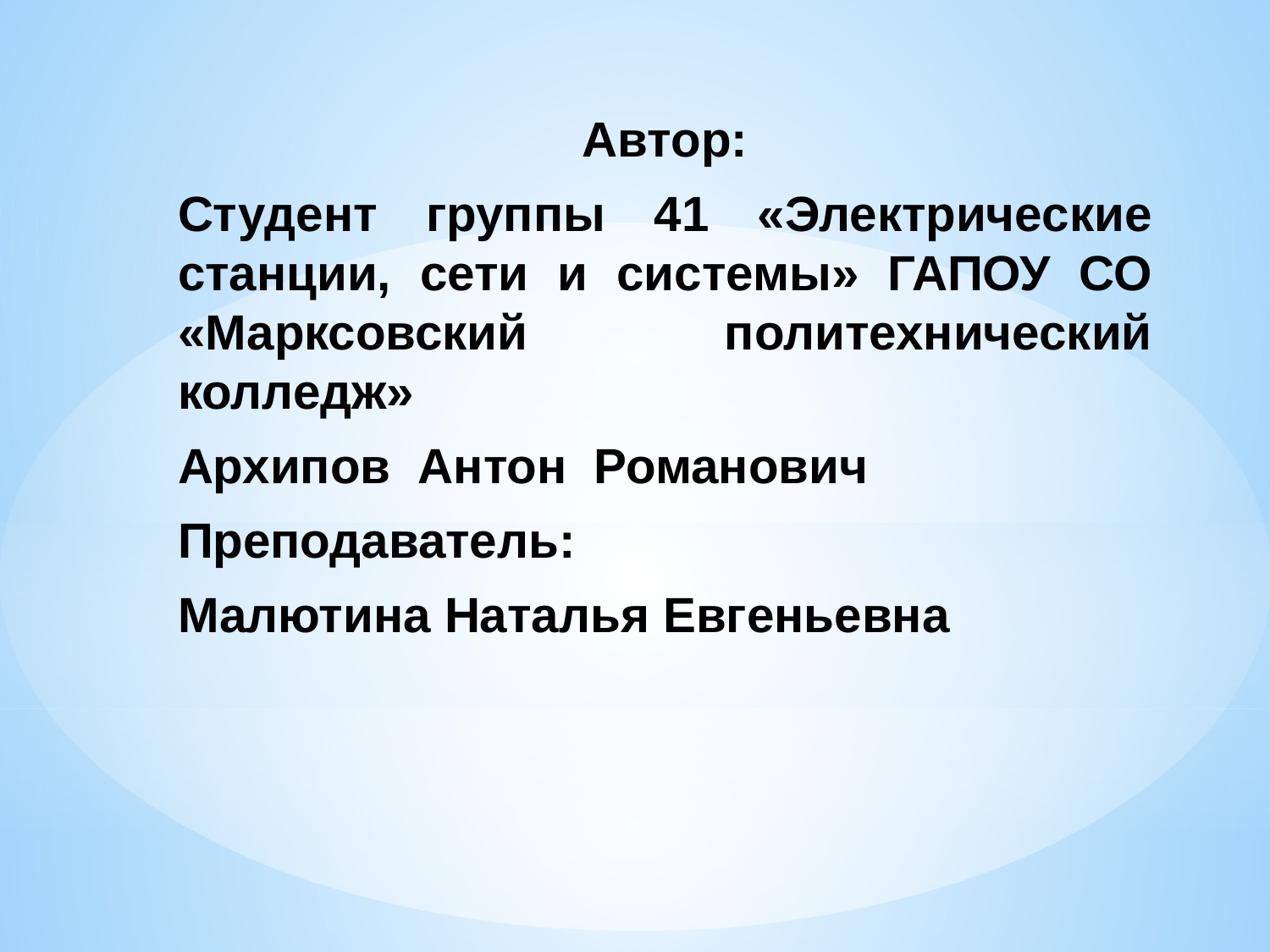

Автор:
Студент группы 41 «Электрические станции, сети и системы» ГАПОУ СО «Марксовский политехнический колледж»
Архипов  Антон  Романович
Преподаватель:
Малютина Наталья Евгеньевна